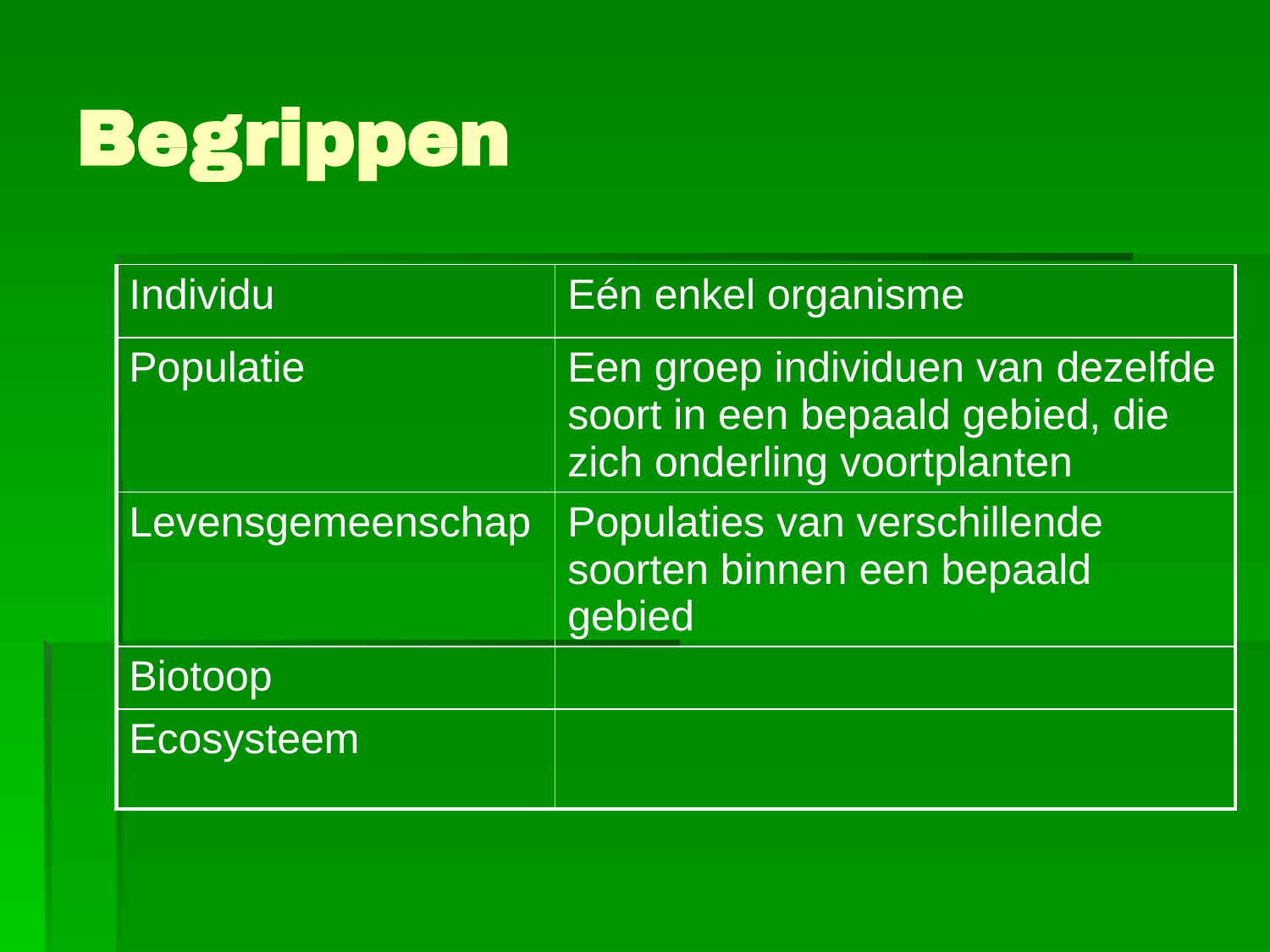

# Begrippen
| Individu | Eén enkel organisme |
| --- | --- |
| Populatie | Een groep individuen van dezelfde soort in een bepaald gebied, die zich onderling voortplanten |
| Levensgemeenschap | Populaties van verschillende soorten binnen een bepaald gebied |
| Biotoop |  |
| Ecosysteem |  |